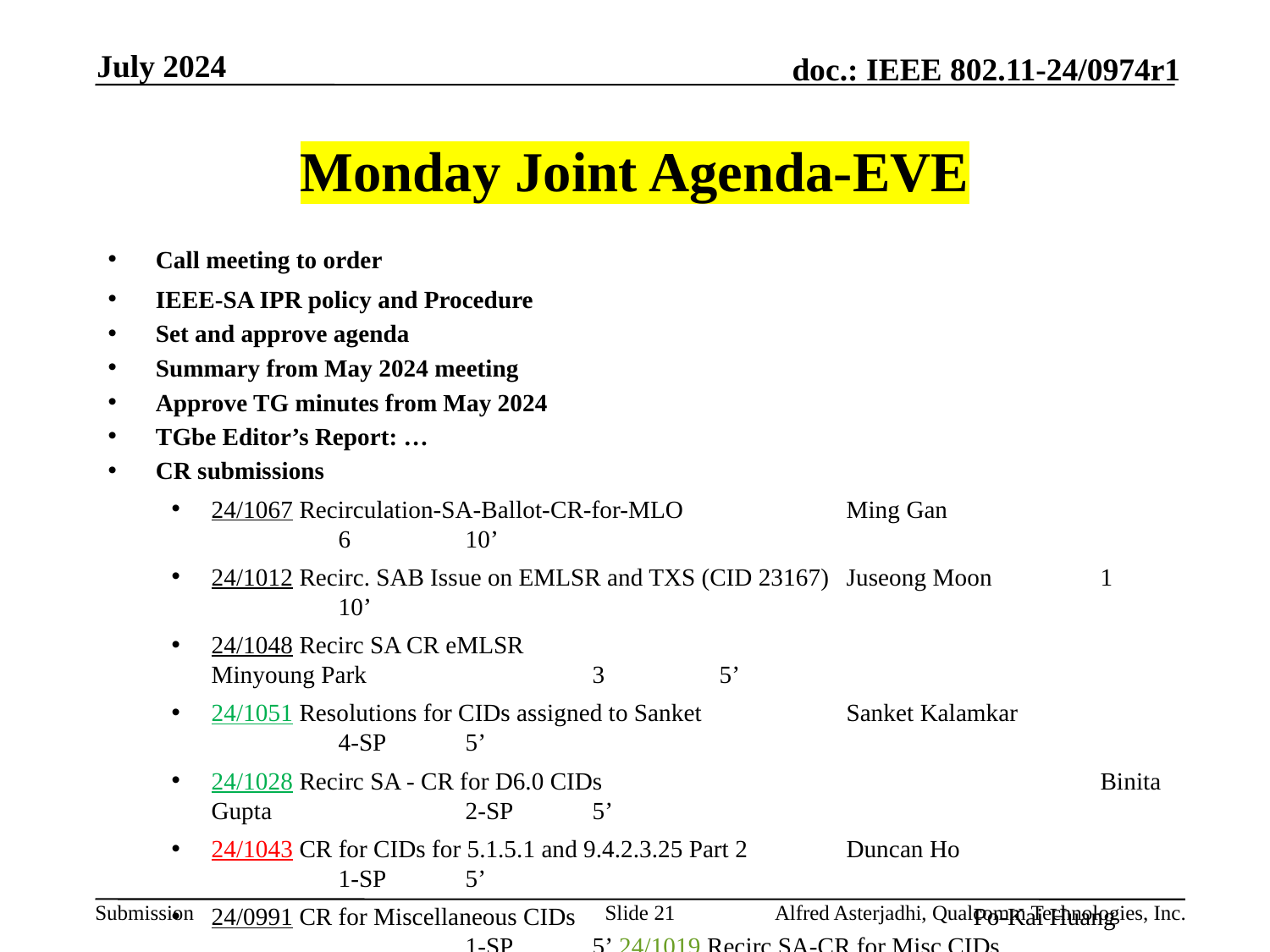

July 2024
# Monday Joint Agenda-EVE
Call meeting to order
IEEE-SA IPR policy and Procedure
Set and approve agenda
Summary from May 2024 meeting
Approve TG minutes from May 2024
TGbe Editor’s Report: …
CR submissions
24/1067 Recirculation-SA-Ballot-CR-for-MLO		Ming Gan			6 	10’
24/1012 Recirc. SAB Issue on EMLSR and TXS (CID 23167)	Juseong Moon	1	10’
24/1048 Recirc SA CR eMLSR					Minyoung Park		3	5’
24/1051 Resolutions for CIDs assigned to Sanket		Sanket Kalamkar		4-SP	5’
24/1028 Recirc SA - CR for D6.0 CIDs				Binita Gupta		2-SP	5’
24/1043 CR for CIDs for 5.1.5.1 and 9.4.2.3.25 Part 2	Duncan Ho			1-SP 	5’
24/0991 CR for Miscellaneous CIDs				Po-Kai Huang		1-SP	5’ 24/1019 Recirc SA-CR for Misc CIDs				Alfred Asterjadhi		3	10’
Motions: 11-24/442r58
Recess
Slide 21
Alfred Asterjadhi, Qualcomm Technologies, Inc.